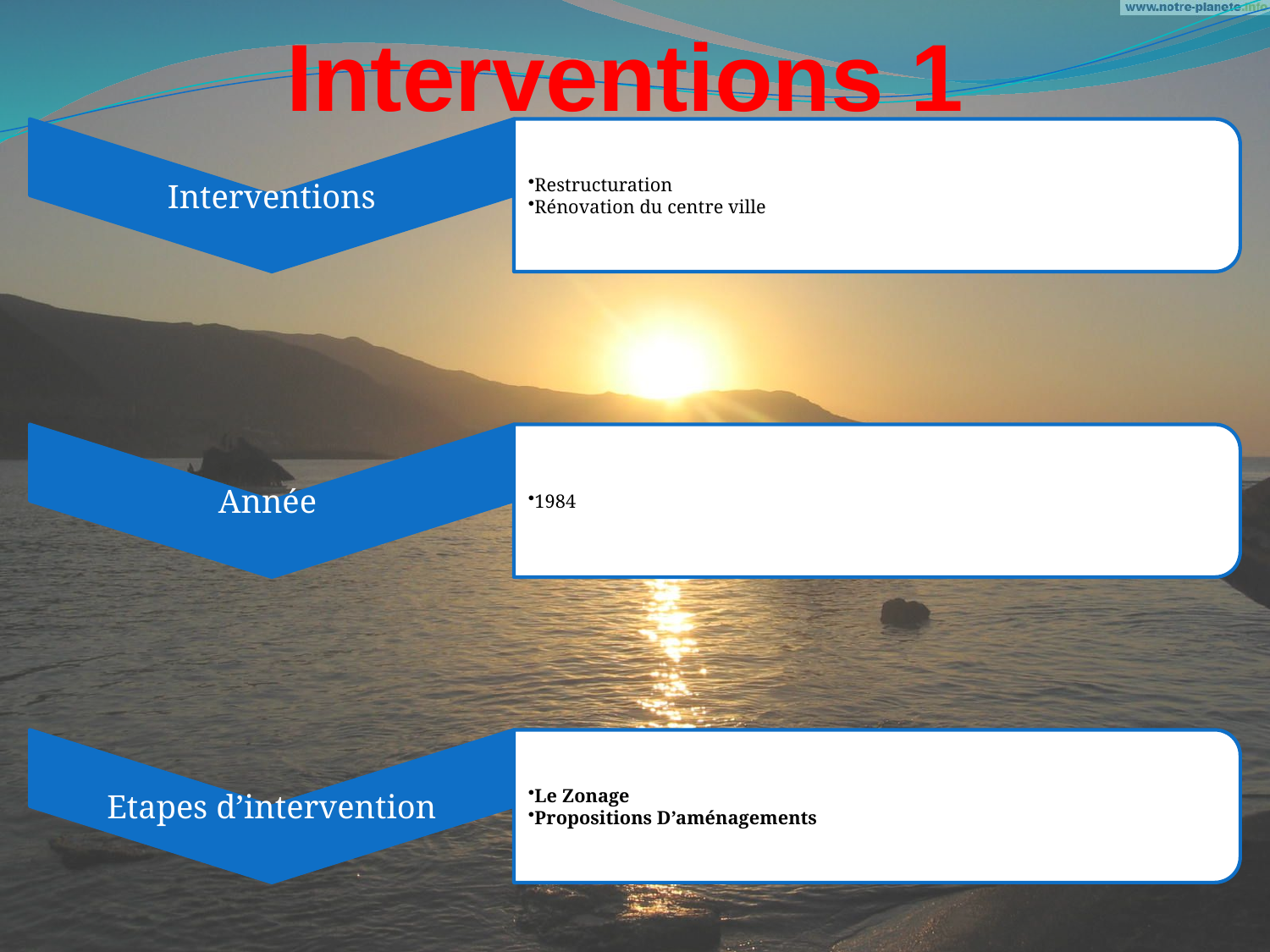

Interventions 1
Interventions
Restructuration
Rénovation du centre ville
Année
1984
Etapes d’intervention
Le Zonage
Propositions D’aménagements